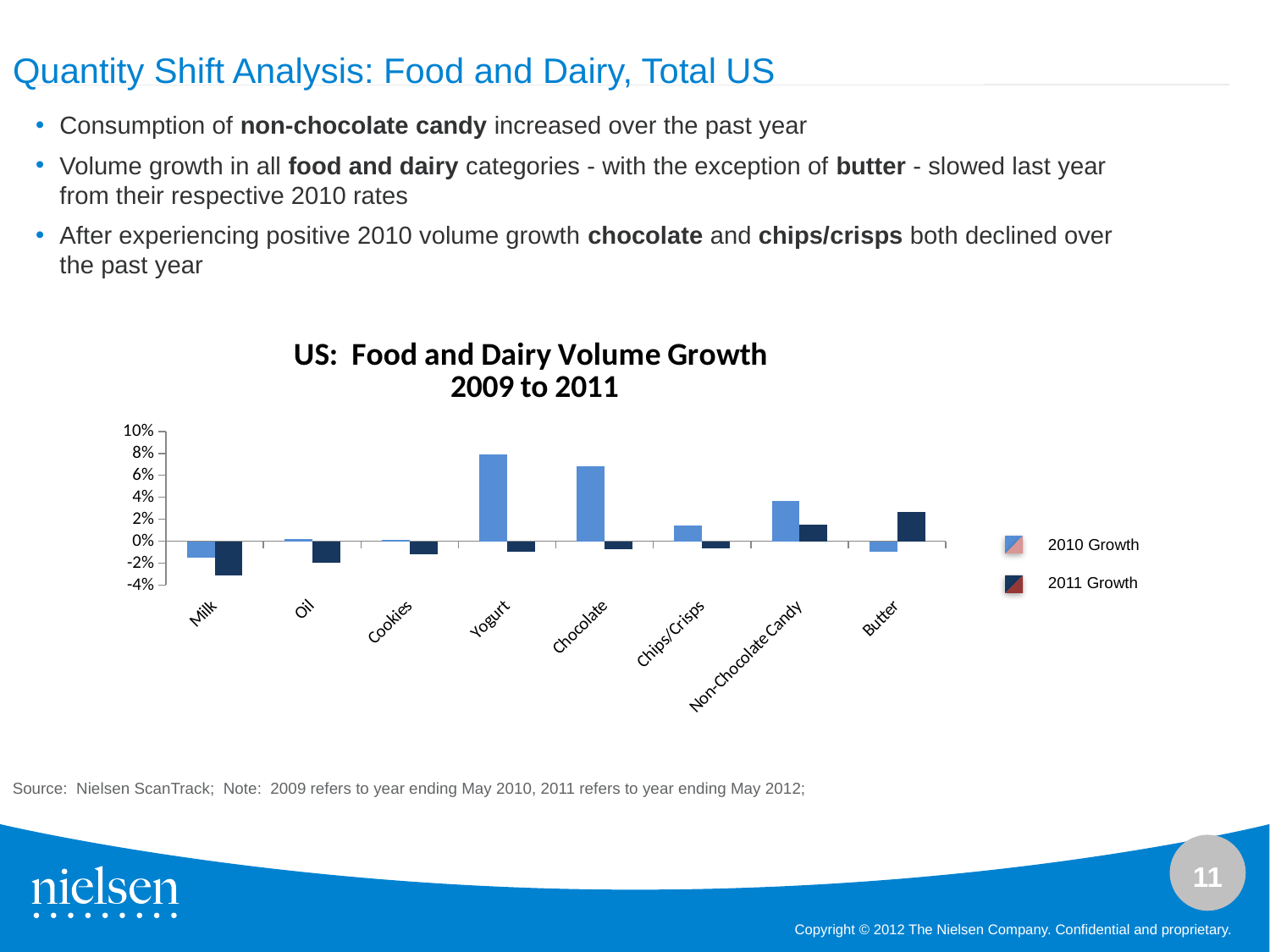

Quantity Shift Analysis: Food and Dairy, Total US

Consumption of non-chocolate candy increased over the past year
Volume growth in all food and dairy categories - with the exception of butter - slowed last year from their respective 2010 rates
After experiencing positive 2010 volume growth chocolate and chips/crisps both declined over the past year

### Chart: US:  Food and Dairy Volume Growth
2009 to 2011

| Category |  |  |
|---|---|---|
| Milk | -0.015032517441770367 | -0.03110579602297426 |
| Oil | 0.0021160070105916695 | -0.019567180531960396 |
| Cookies | 0.0010819114438644917 | -0.011854283420514639 |
| Yogurt | 0.07893765775774053 | -0.009940810560132407 |
| Chocolate | 0.06858046416959619 | -0.007579478779460697 |
| Chips/Crisps | 0.013936957364098617 | -0.006693890746179322 |
| Non-Chocolate Candy | 0.036504079999837735 | 0.015203275844922627 |
| Butter | -0.00987463152524804 | 0.026553861226588316 |
2010 Growth

2011 Growth

Source:  Nielsen ScanTrack;  Note:  2009 refers to year ending May 2010, 2011 refers to year ending May 2012;